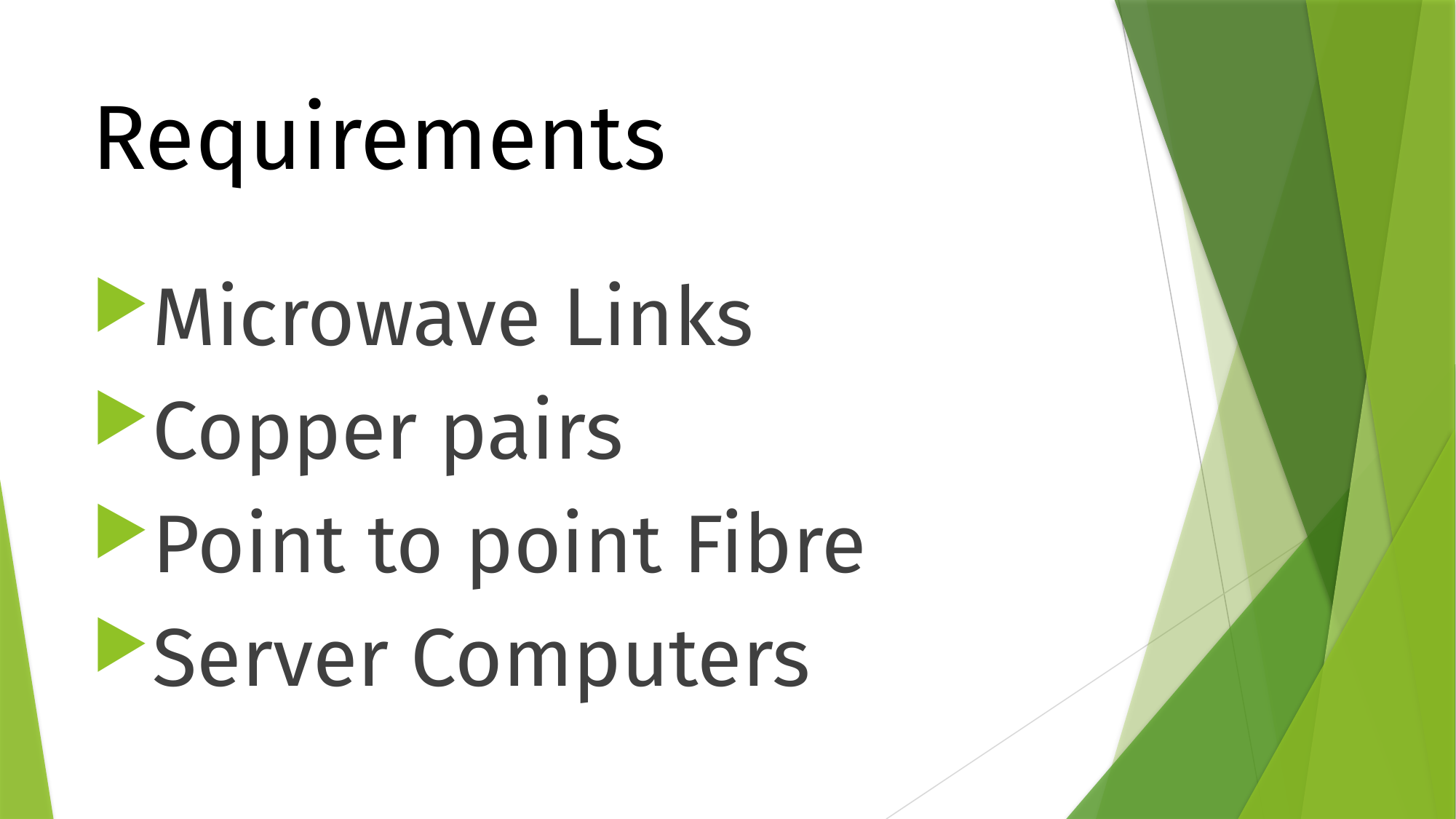

# Requirements
Microwave Links
Copper pairs
Point to point Fibre
Server Computers